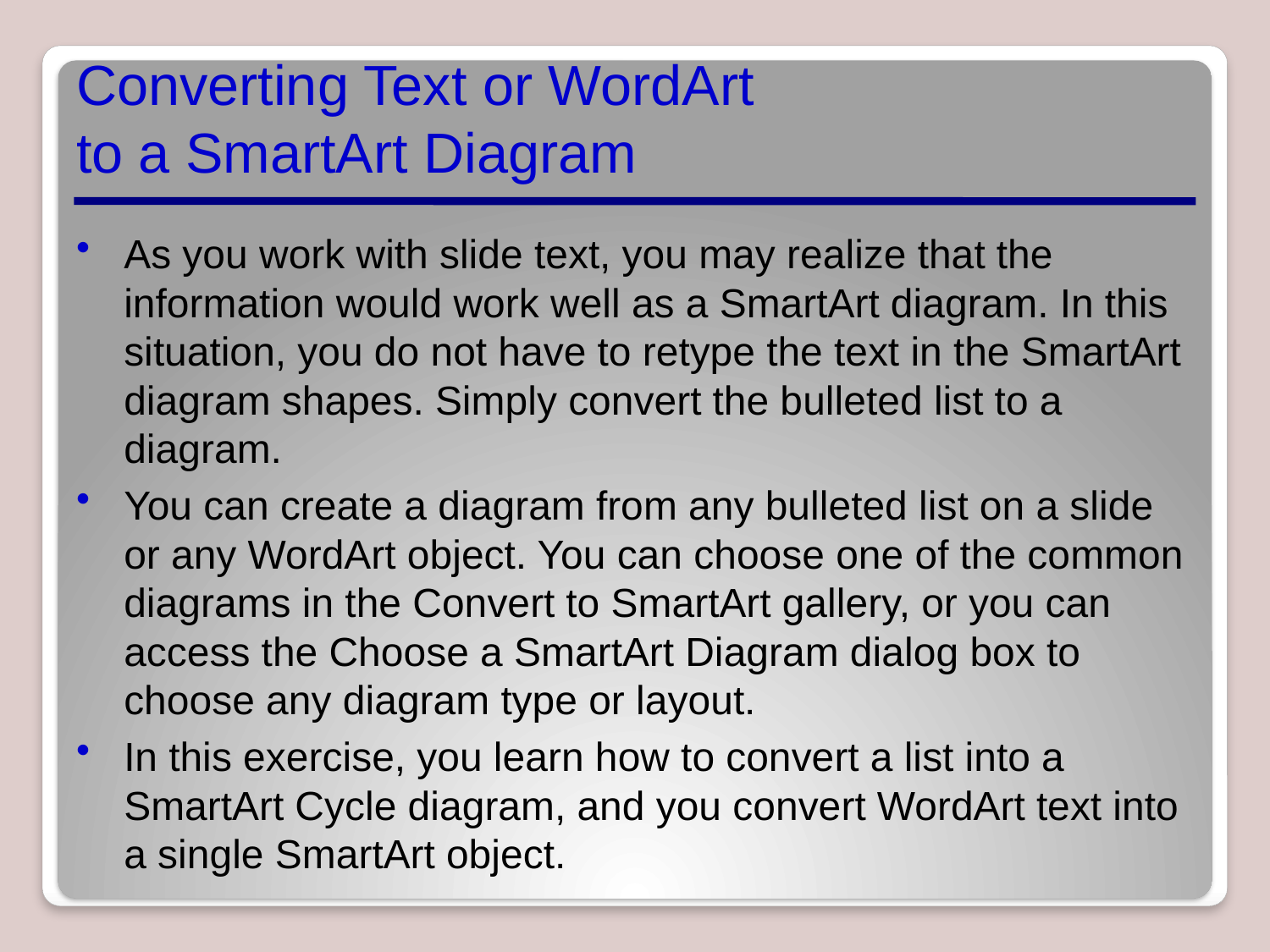

# Converting Text or WordArt to a SmartArt Diagram
As you work with slide text, you may realize that the information would work well as a SmartArt diagram. In this situation, you do not have to retype the text in the SmartArt ­diagram shapes. Simply convert the bulleted list to a diagram.
You can create a diagram from any bulleted list on a slide or any WordArt object. You can choose one of the common diagrams in the Convert to SmartArt gallery, or you can access the Choose a SmartArt Diagram dialog box to choose any diagram type or layout.
In this exercise, you learn how to convert a list into a SmartArt Cycle diagram, and you convert WordArt text into a single SmartArt object.